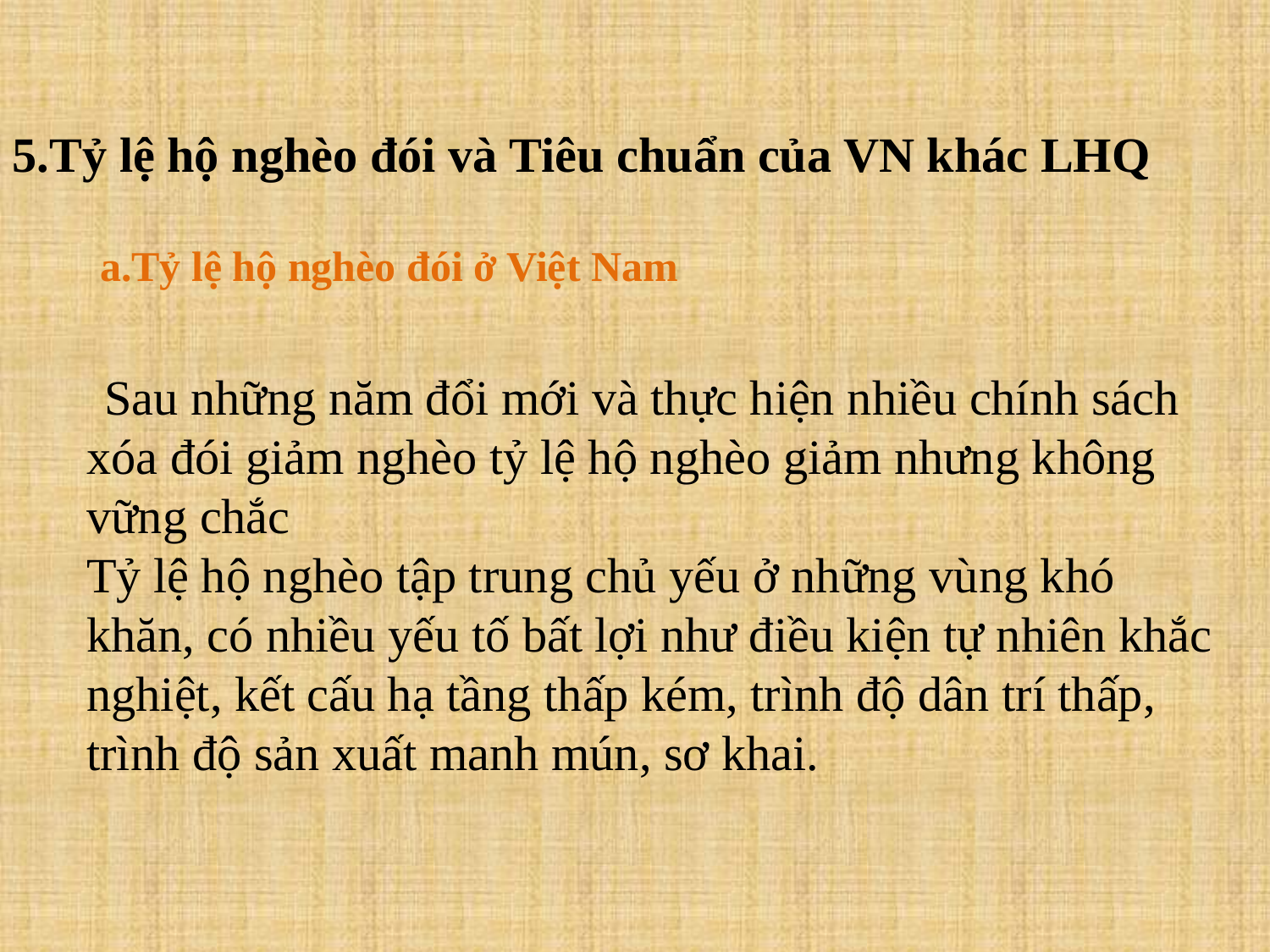

5.Tỷ lệ hộ nghèo đói và Tiêu chuẩn của VN khác LHQ
a.Tỷ lệ hộ nghèo đói ở Việt Nam
  Sau những năm đổi mới và thực hiện nhiều chính sách xóa đói giảm nghèo tỷ lệ hộ nghèo giảm nhưng không vững chắc
Tỷ lệ hộ nghèo tập trung chủ yếu ở những vùng khó khăn, có nhiều yếu tố bất lợi như điều kiện tự nhiên khắc nghiệt, kết cấu hạ tầng thấp kém, trình độ dân trí thấp, trình độ sản xuất manh mún, sơ khai.